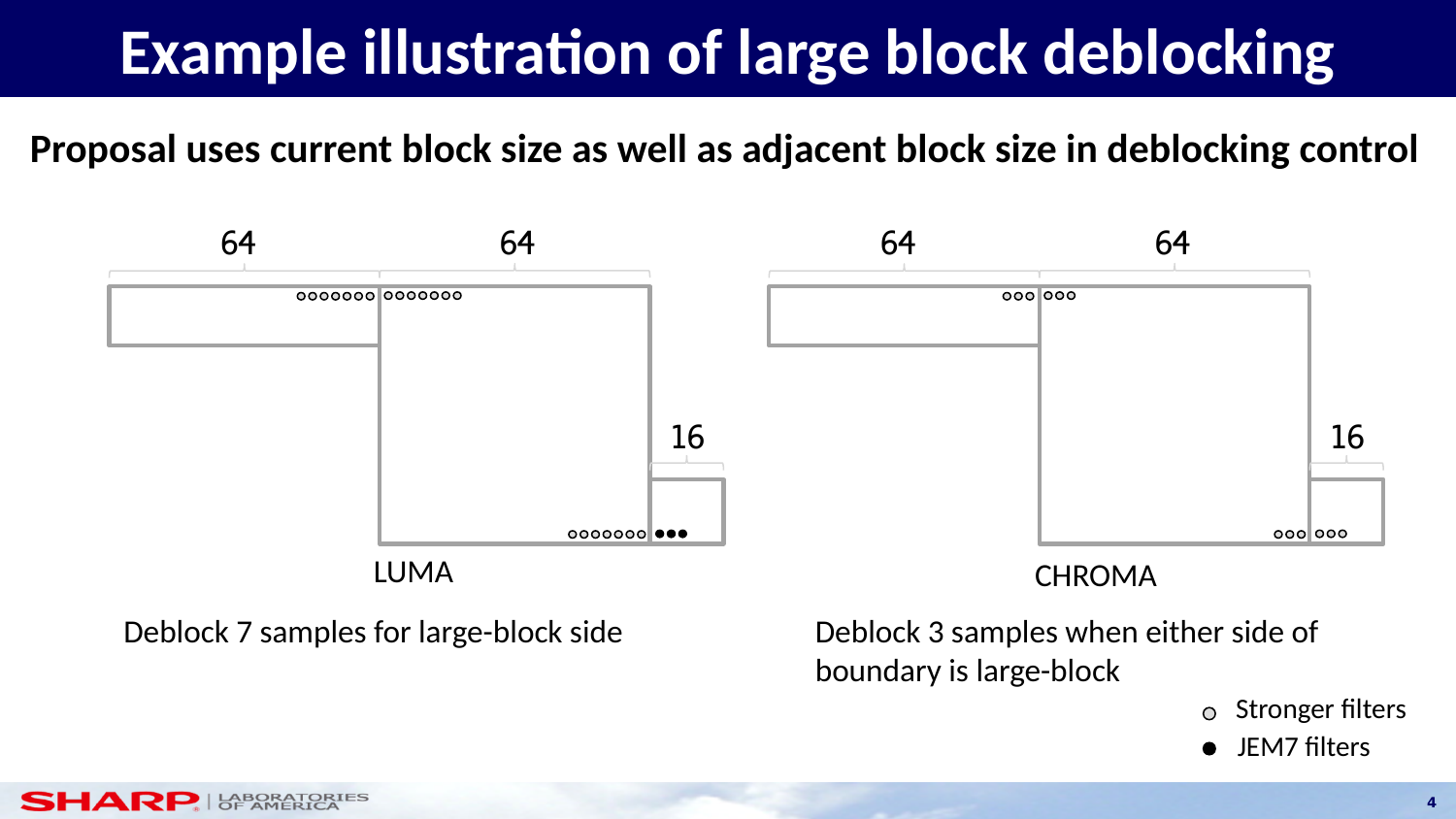

# Example illustration of large block deblocking
Proposal uses current block size as well as adjacent block size in deblocking control

64
64
64
64

16
16

LUMA
CHROMA
Deblock 7 samples for large-block side

Deblock 3 samples when either side of boundary is large-block
Stronger filters

JEM7 filters